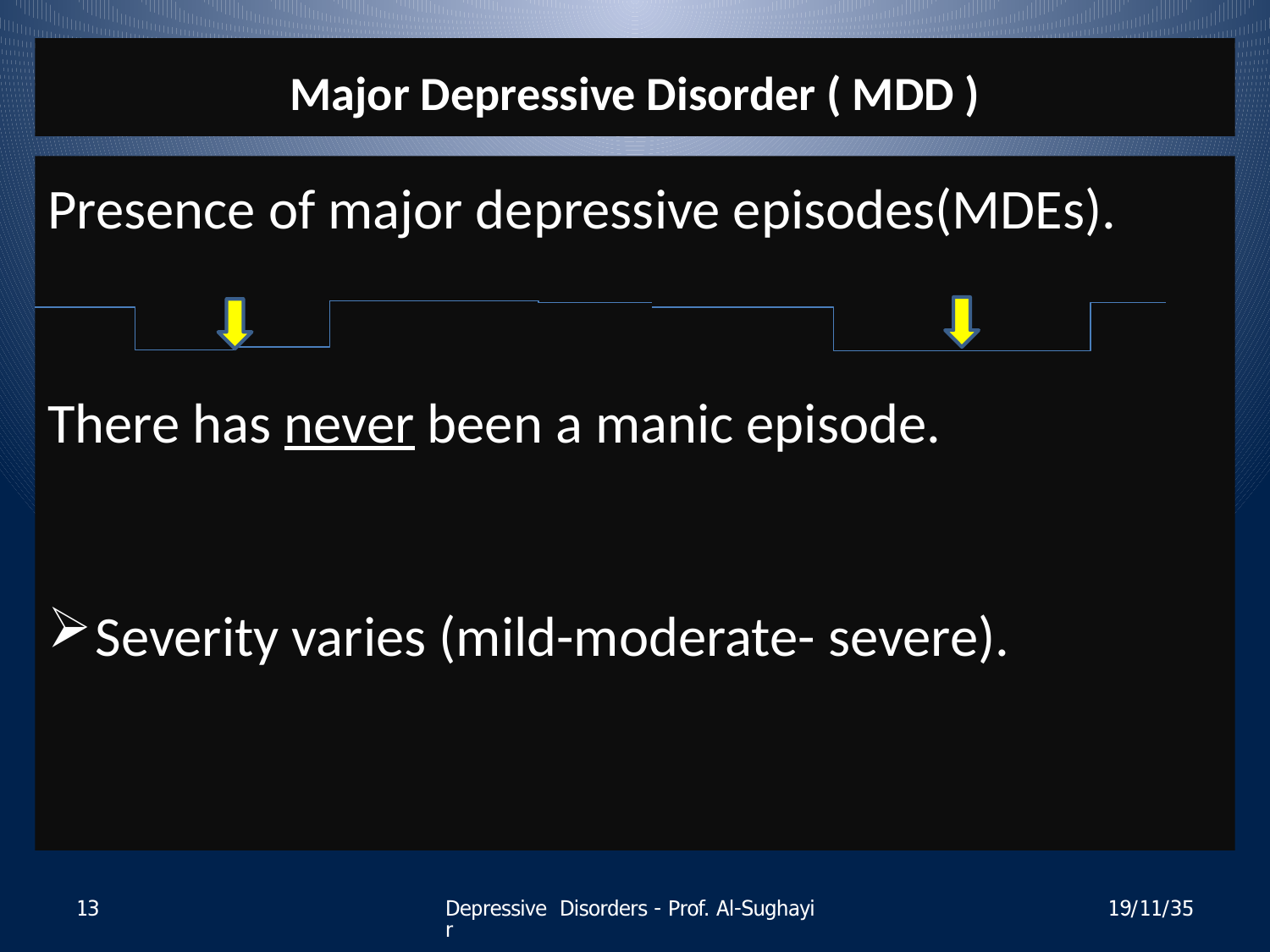

# Major Depressive Disorder ( MDD )
Presence of major depressive episodes(MDEs).

There has never been a manic episode.

Severity varies (mild-moderate- severe).

13
Depressive  Disorders - Prof. Al-Sughayir
19/11/35